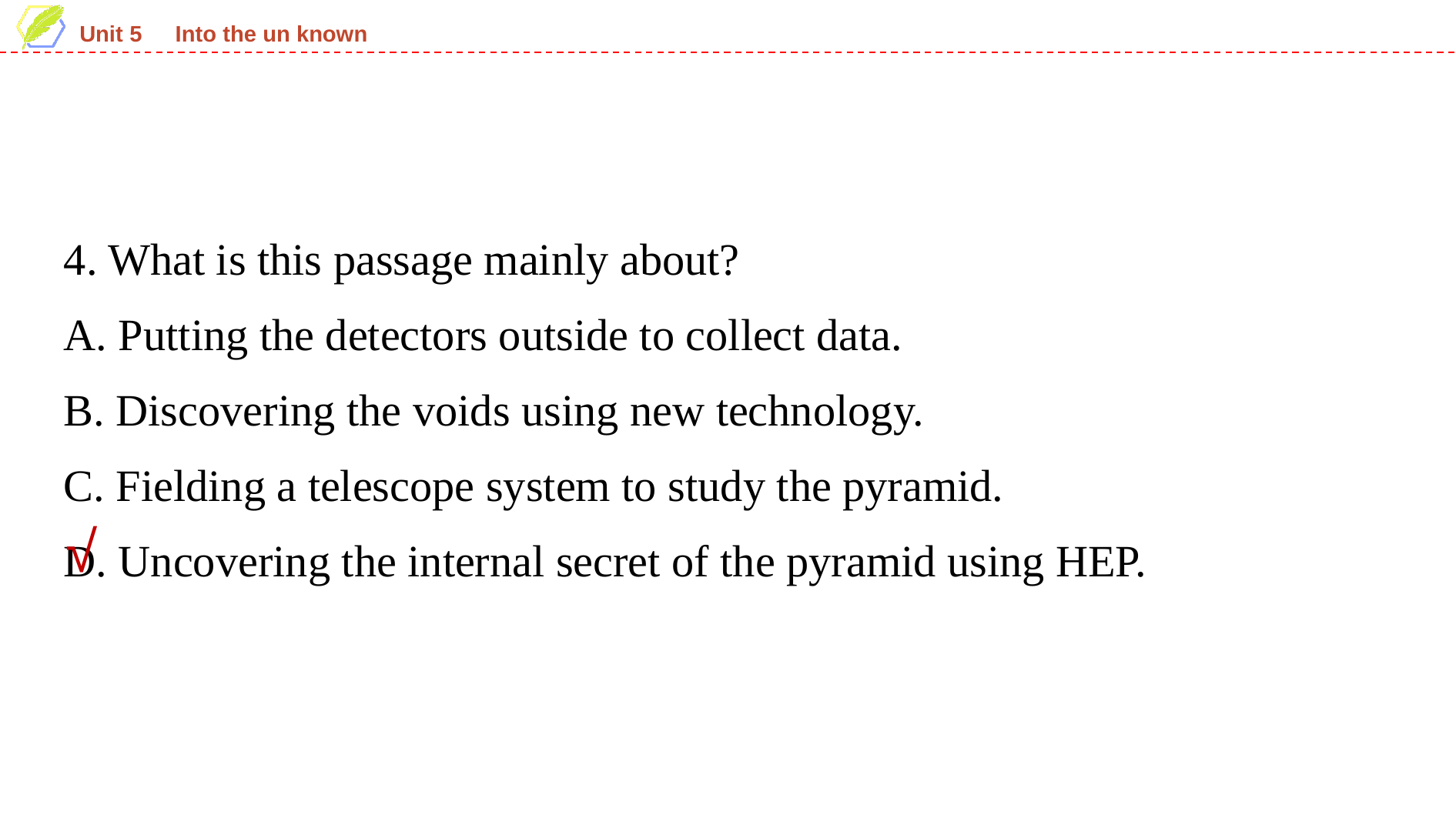

4. What is this passage mainly about?
A. Putting the detectors outside to collect data.
B. Discovering the voids using new technology.
C. Fielding a telescope system to study the pyramid.
D. Uncovering the internal secret of the pyramid using HEP.
√